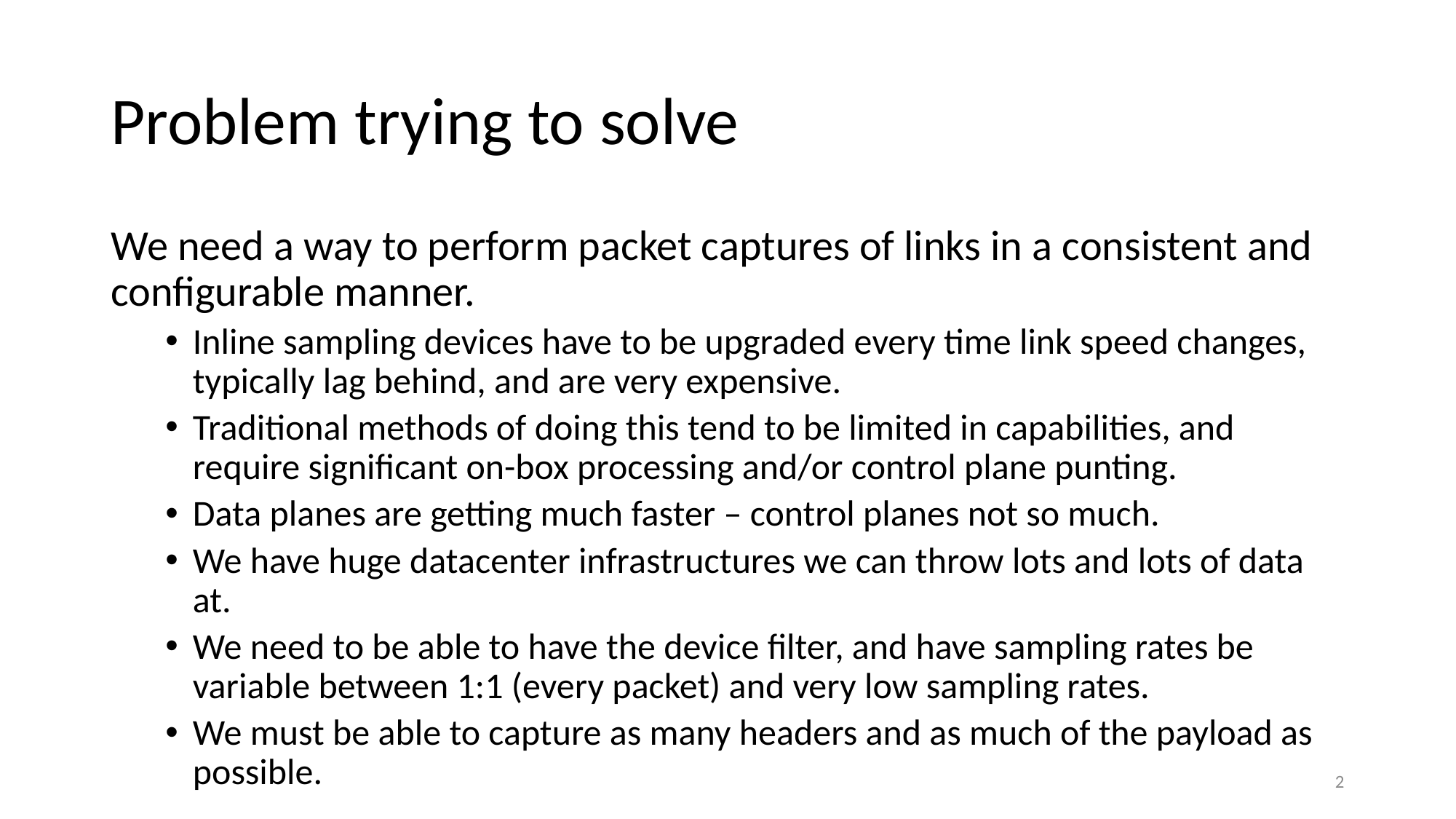

# Problem trying to solve
We need a way to perform packet captures of links in a consistent and configurable manner.
Inline sampling devices have to be upgraded every time link speed changes, typically lag behind, and are very expensive.
Traditional methods of doing this tend to be limited in capabilities, and require significant on-box processing and/or control plane punting.
Data planes are getting much faster – control planes not so much.
We have huge datacenter infrastructures we can throw lots and lots of data at.
We need to be able to have the device filter, and have sampling rates be variable between 1:1 (every packet) and very low sampling rates.
We must be able to capture as many headers and as much of the payload as possible.
2